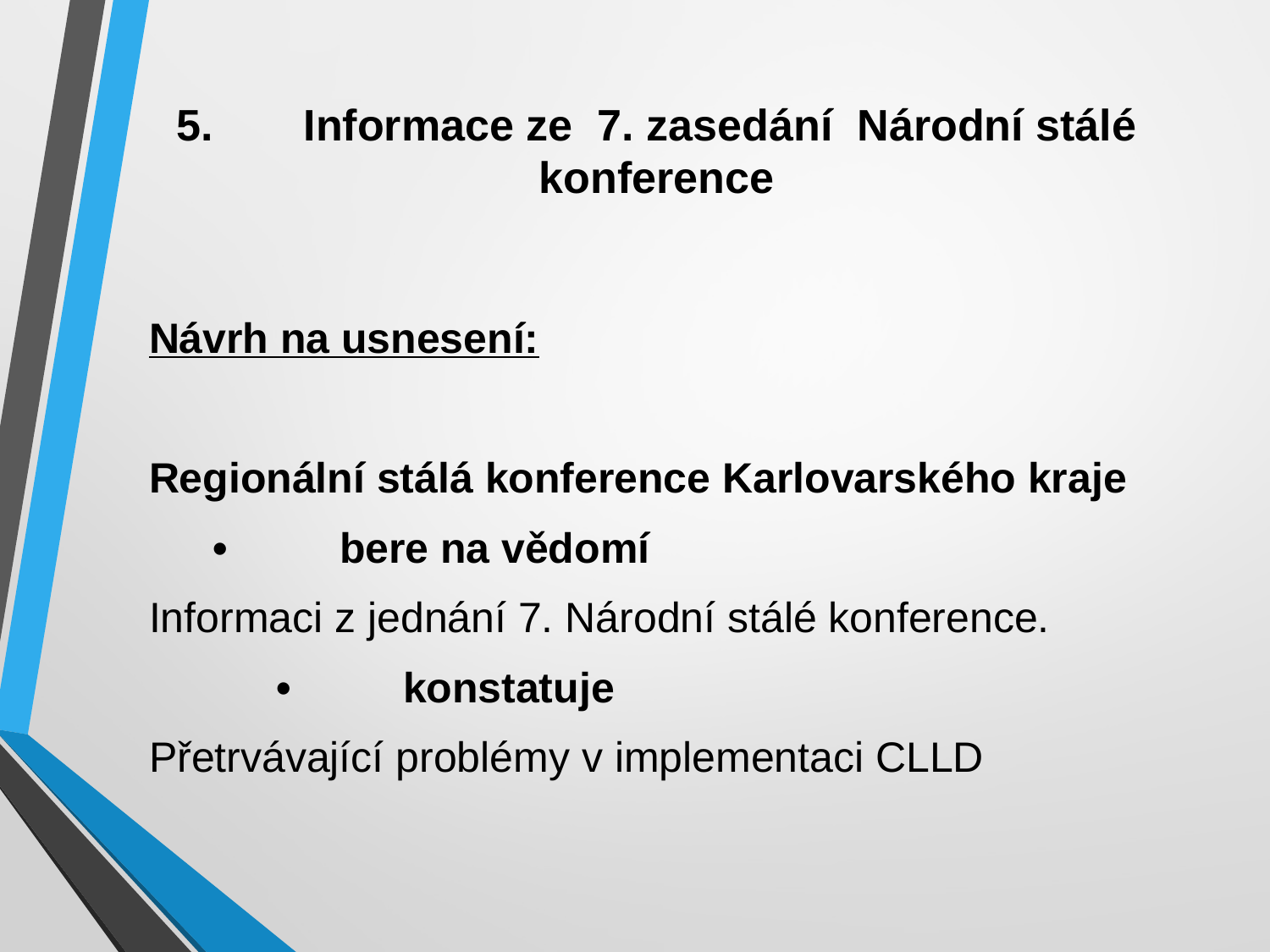

# 5.	Informace ze  7. zasedání  Národní stálé konference

Návrh na usnesení:

Regionální stálá konference Karlovarského kraje
•	bere na vědomí
Informaci z jednání 7. Národní stálé konference.
	• 	konstatuje
Přetrvávající problémy v implementaci CLLD